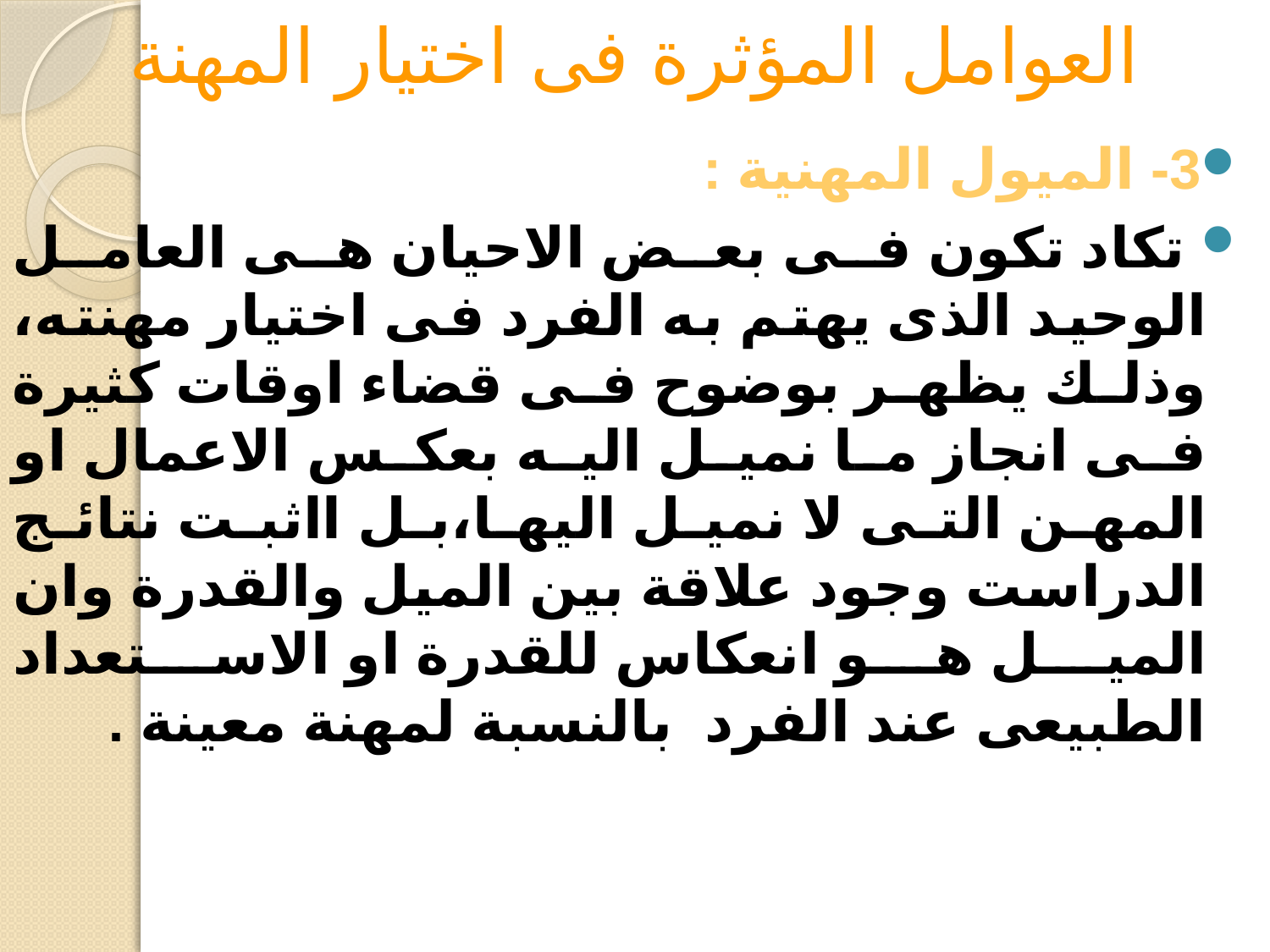

# العوامل المؤثرة فى اختيار المهنة
3- الميول المهنية :
 تكاد تكون فى بعض الاحيان هى العامل الوحيد الذى يهتم به الفرد فى اختيار مهنته، وذلك يظهر بوضوح فى قضاء اوقات كثيرة فى انجاز ما نميل اليه بعكس الاعمال او المهن التى لا نميل اليها،بل ااثبت نتائج الدراست وجود علاقة بين الميل والقدرة وان الميل هو انعكاس للقدرة او الاستعداد الطبيعى عند الفرد  بالنسبة لمهنة معينة .